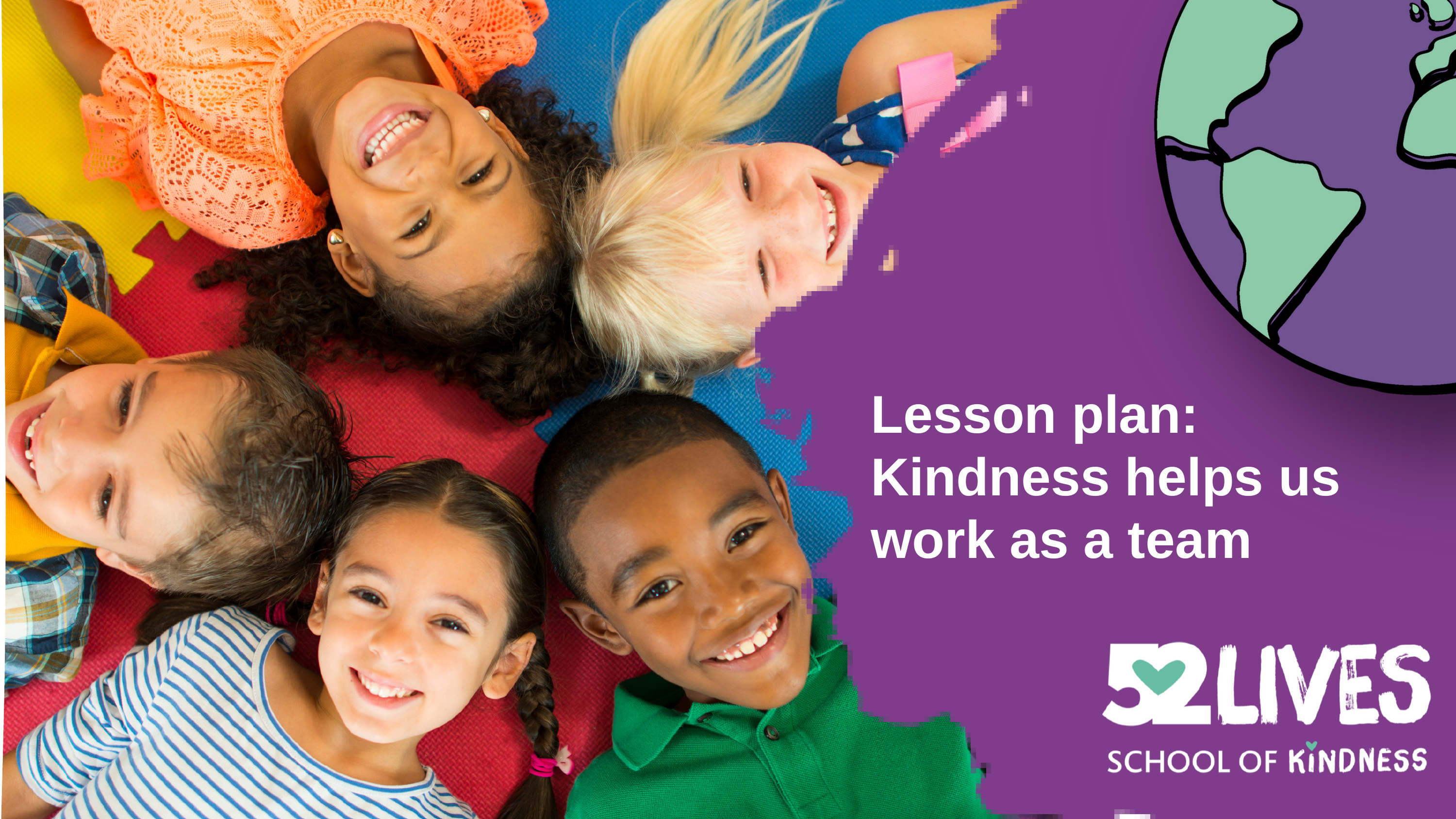

Lesson plan:
Kindness helps us work as a team